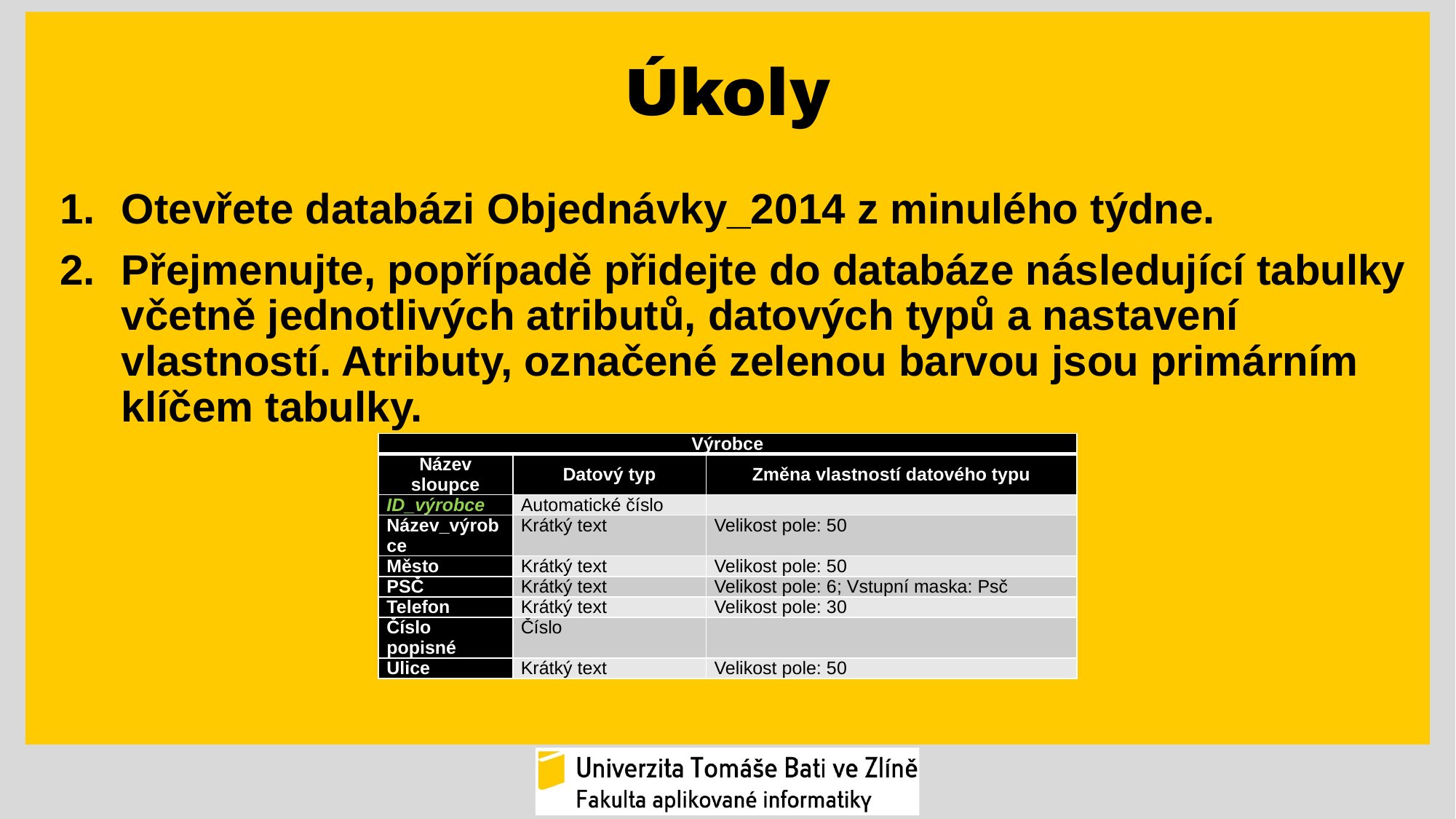

# Úkoly
Otevřete databázi Objednávky_2014 z minulého týdne.
Přejmenujte, popřípadě přidejte do databáze následující tabulky včetně jednotlivých atributů, datových typů a nastavení vlastností. Atributy, označené zelenou barvou jsou primárním klíčem tabulky.

| Výrobce |  |  |
| --- | --- | --- |
| Název sloupce | Datový typ | Změna vlastností datového typu |
| ID\_výrobce | Automatické číslo |  |
| Název\_výrobce | Krátký text | Velikost pole: 50 |
| Město | Krátký text | Velikost pole: 50 |
| PSČ | Krátký text | Velikost pole: 6; Vstupní maska: Psč |
| Telefon | Krátký text | Velikost pole: 30 |
| Číslo popisné | Číslo |  |
| Ulice | Krátký text | Velikost pole: 50 |